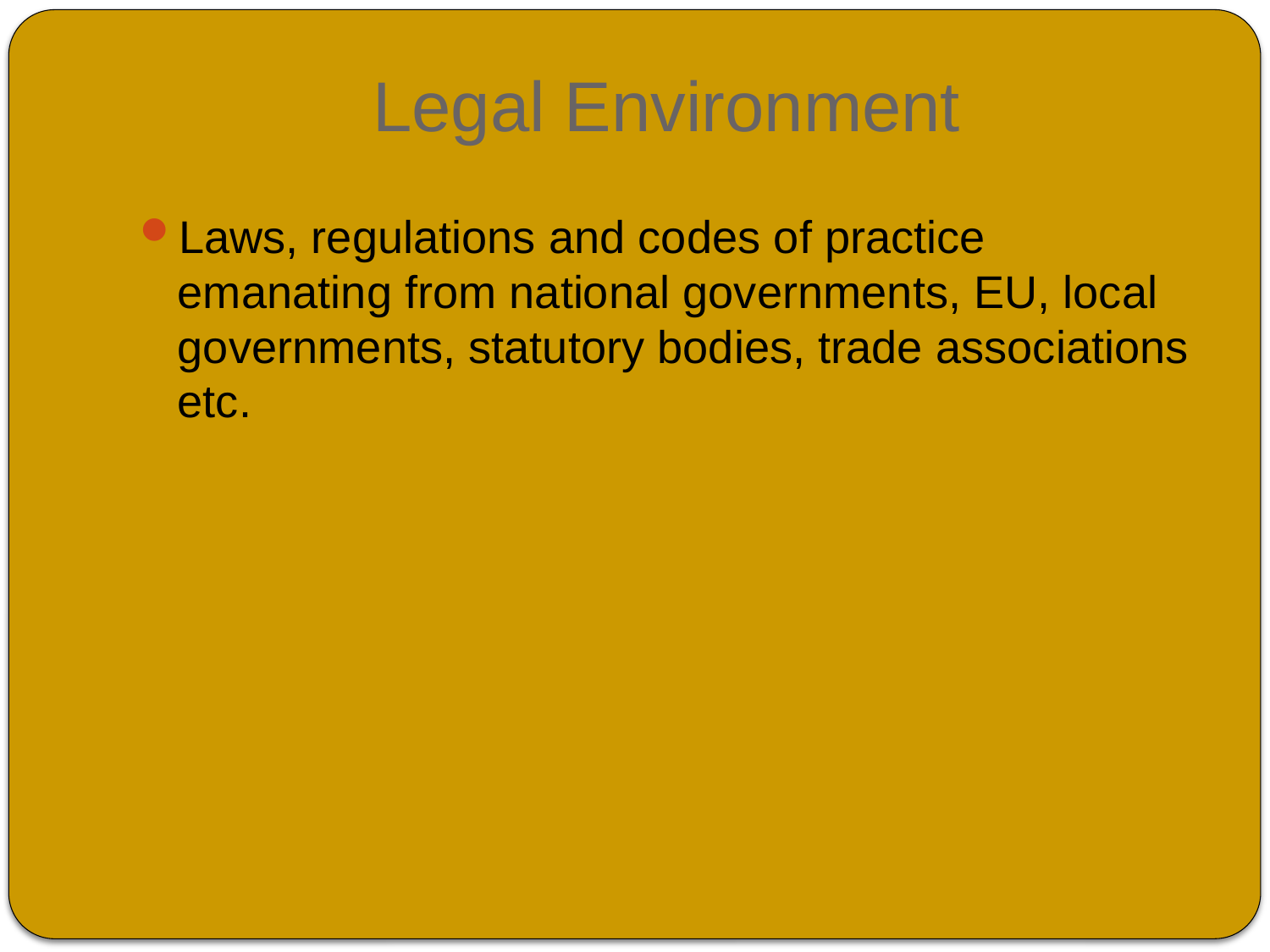

# Legal Environment
Laws, regulations and codes of practice emanating from national governments, EU, local governments, statutory bodies, trade associations etc.